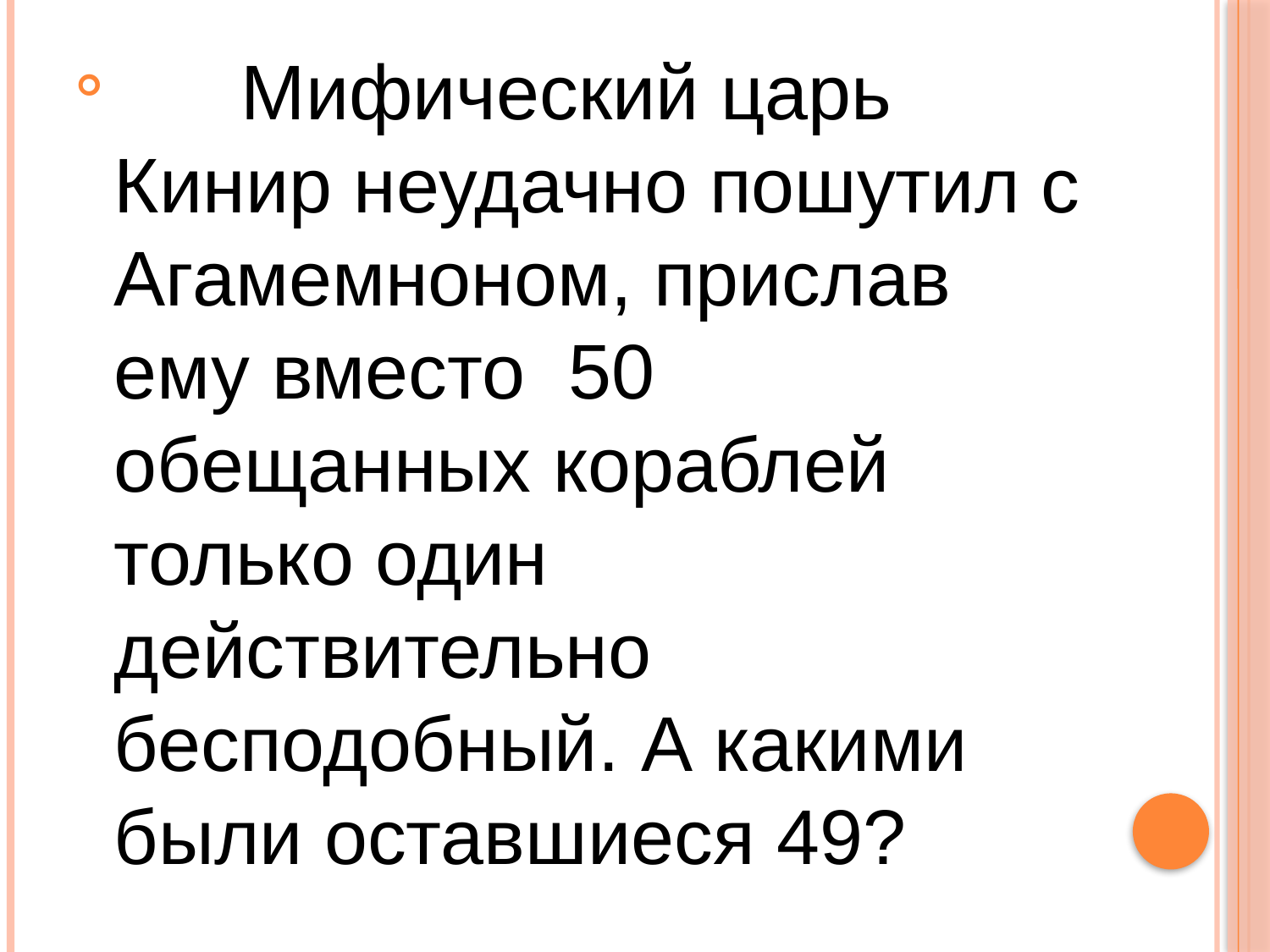

Мифический царь Кинир неудачно пошутил с Агамемноном, прислав ему вместо  50 обещанных кораблей только один действительно бесподобный. А какими были оставшиеся 49?
#